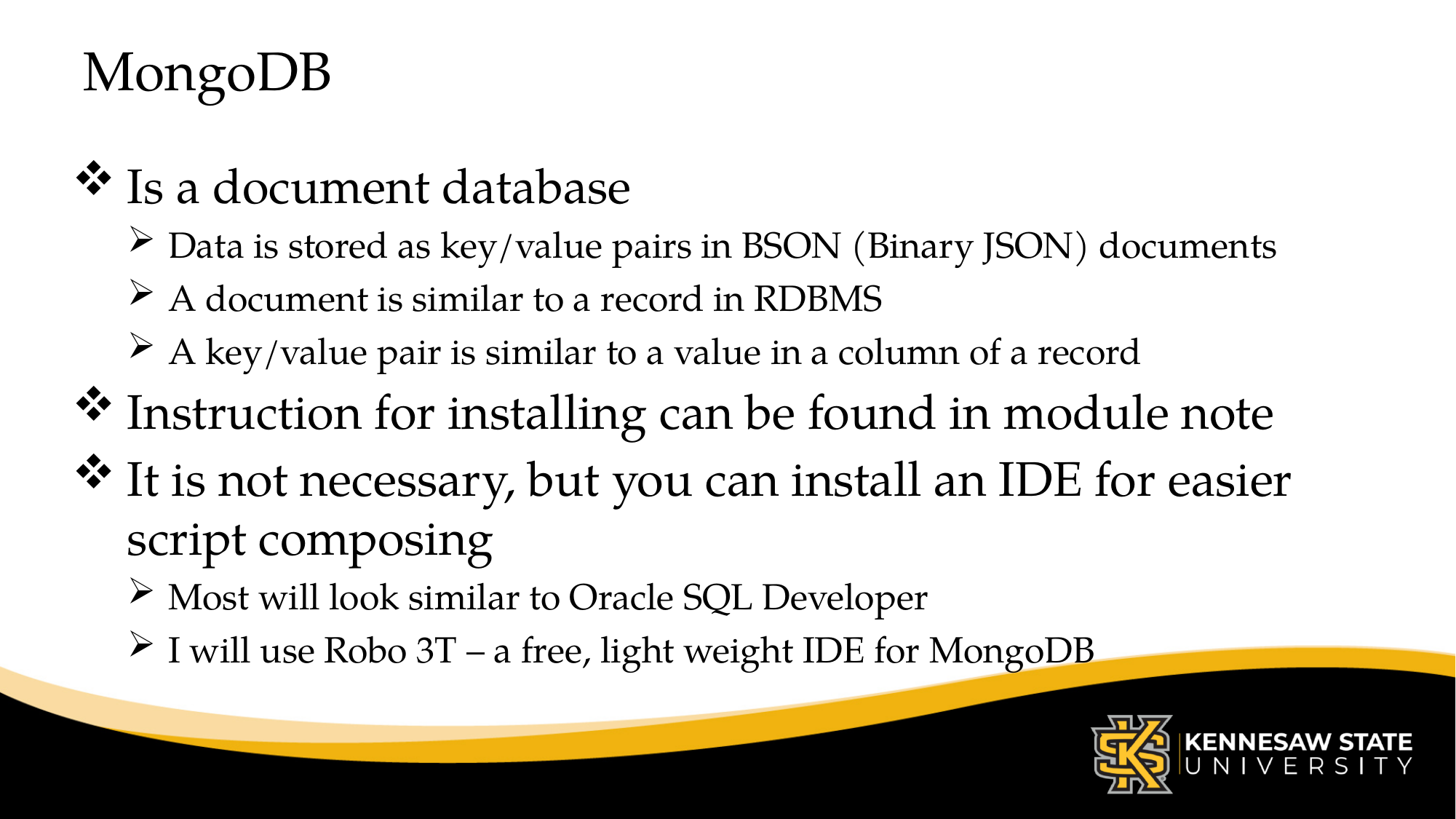

# MongoDB
Is a document database
Data is stored as key/value pairs in BSON (Binary JSON) documents
A document is similar to a record in RDBMS
A key/value pair is similar to a value in a column of a record
Instruction for installing can be found in module note
It is not necessary, but you can install an IDE for easier script composing
Most will look similar to Oracle SQL Developer
I will use Robo 3T – a free, light weight IDE for MongoDB